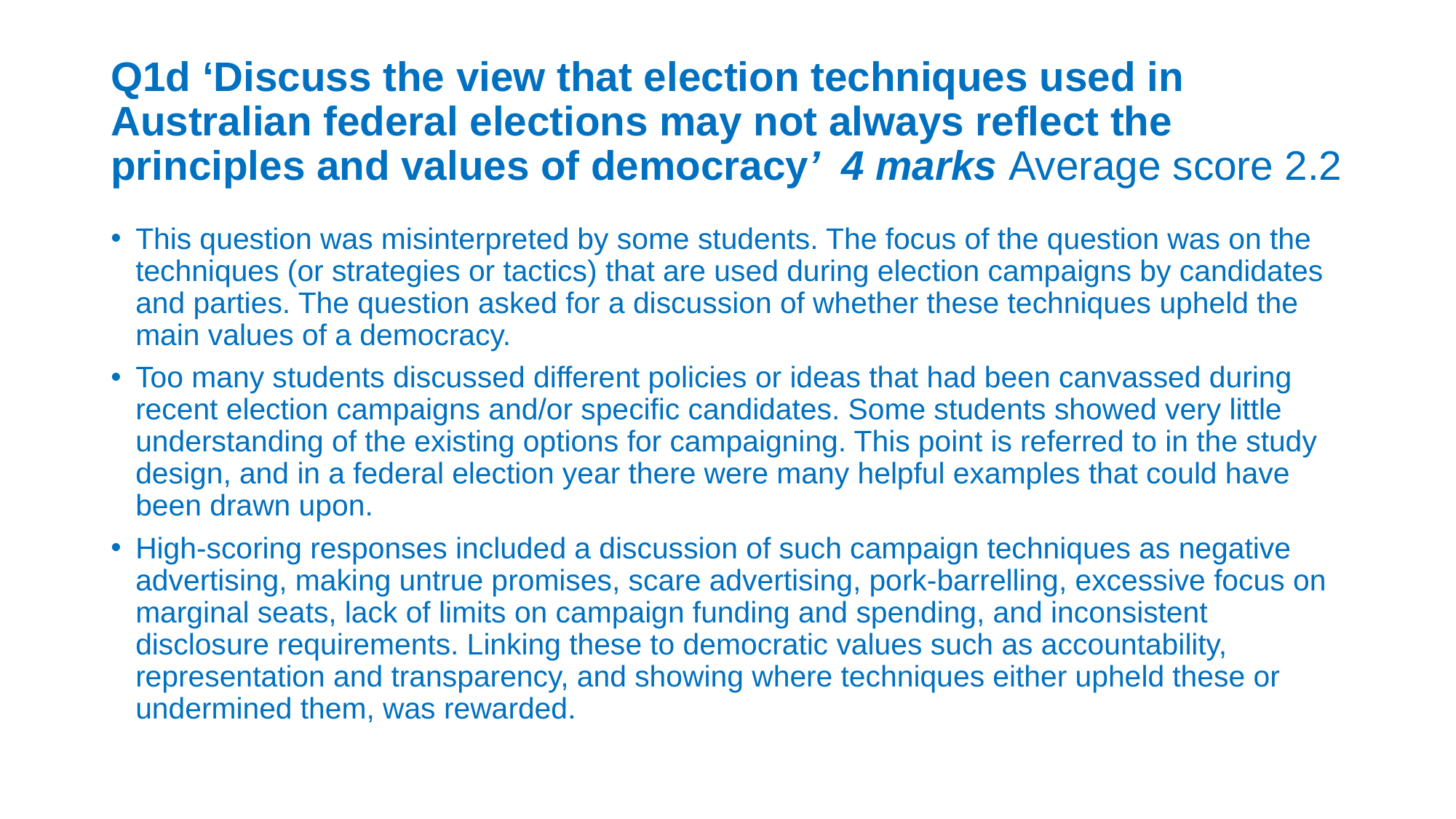

# Q1d ‘Discuss the view that election techniques used in Australian federal elections may not always reflect the principles and values of democracy’  4 marks Average score 2.2
This question was misinterpreted by some students. The focus of the question was on the techniques (or strategies or tactics) that are used during election campaigns by candidates and parties. The question asked for a discussion of whether these techniques upheld the main values of a democracy.
Too many students discussed different policies or ideas that had been canvassed during recent election campaigns and/or specific candidates. Some students showed very little understanding of the existing options for campaigning. This point is referred to in the study design, and in a federal election year there were many helpful examples that could have been drawn upon.
High-scoring responses included a discussion of such campaign techniques as negative advertising, making untrue promises, scare advertising, pork-barrelling, excessive focus on marginal seats, lack of limits on campaign funding and spending, and inconsistent disclosure requirements. Linking these to democratic values such as accountability, representation and transparency, and showing where techniques either upheld these or undermined them, was rewarded.